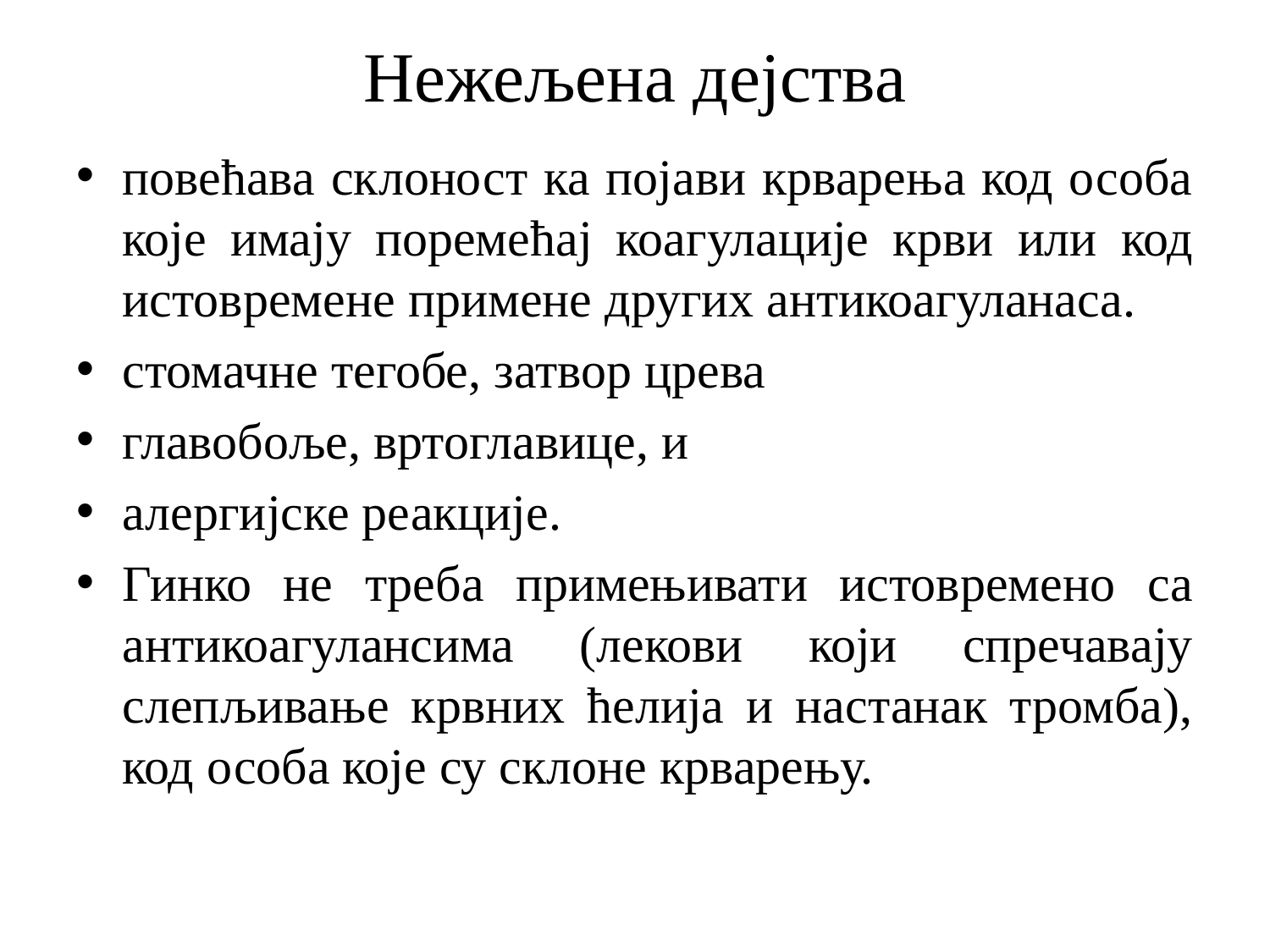

# Нежељена дејства
повећава склоност ка појави крварења код особа које имају поремећај коагулације крви или код истовремене примене других антикоагуланаса.
стомачне тегобе, затвор црева
главобоље, вртоглавице, и
алергијске реакције.
Гинко не треба примењивати истовремено са антикоагулансима (лекови који спречавају слепљивање крвних ћелија и настанак тромба), код особа које су склоне крварењу.